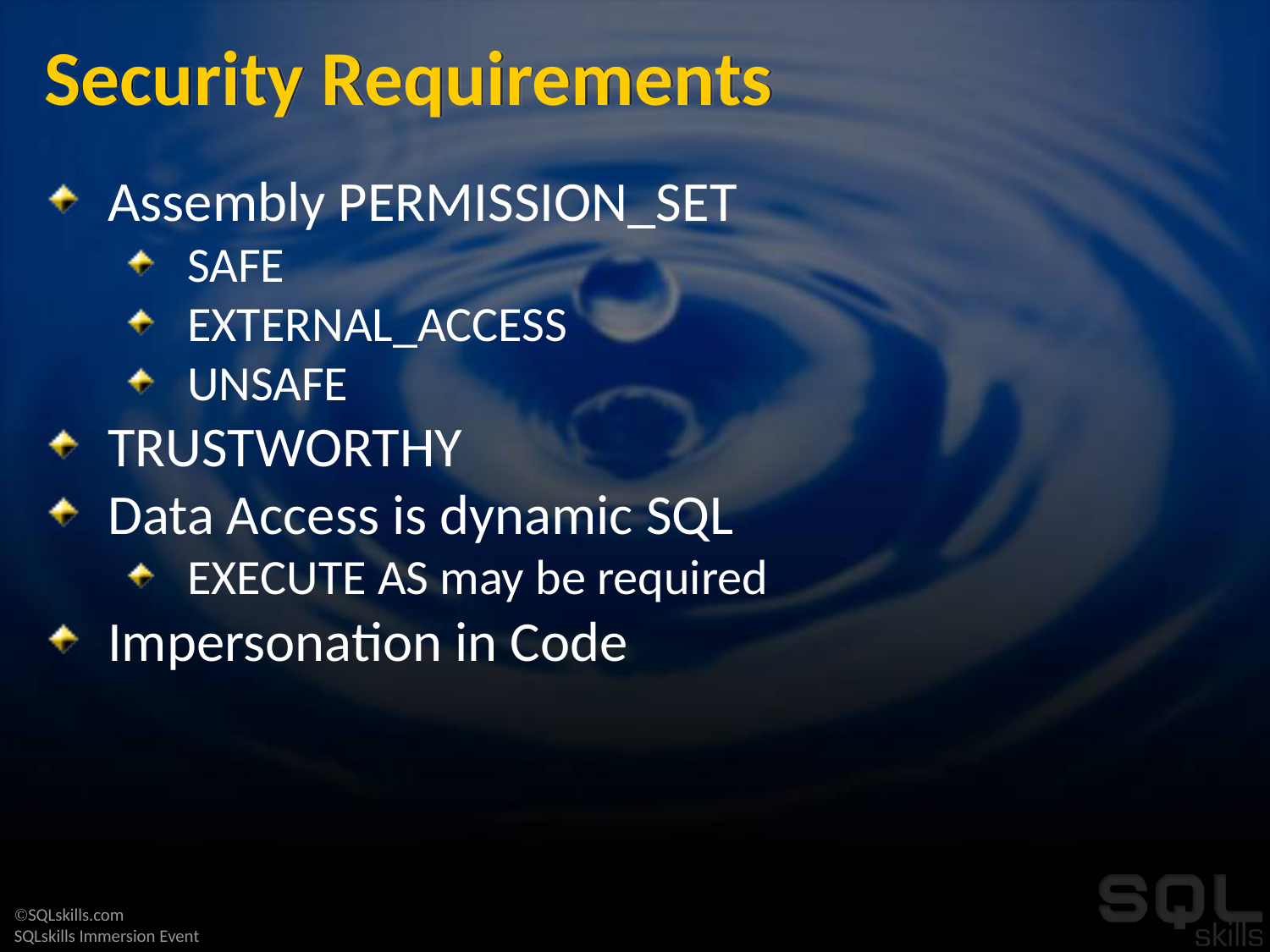

# Security Requirements
Assembly PERMISSION_SET
SAFE
EXTERNAL_ACCESS
UNSAFE
TRUSTWORTHY
Data Access is dynamic SQL
EXECUTE AS may be required
Impersonation in Code